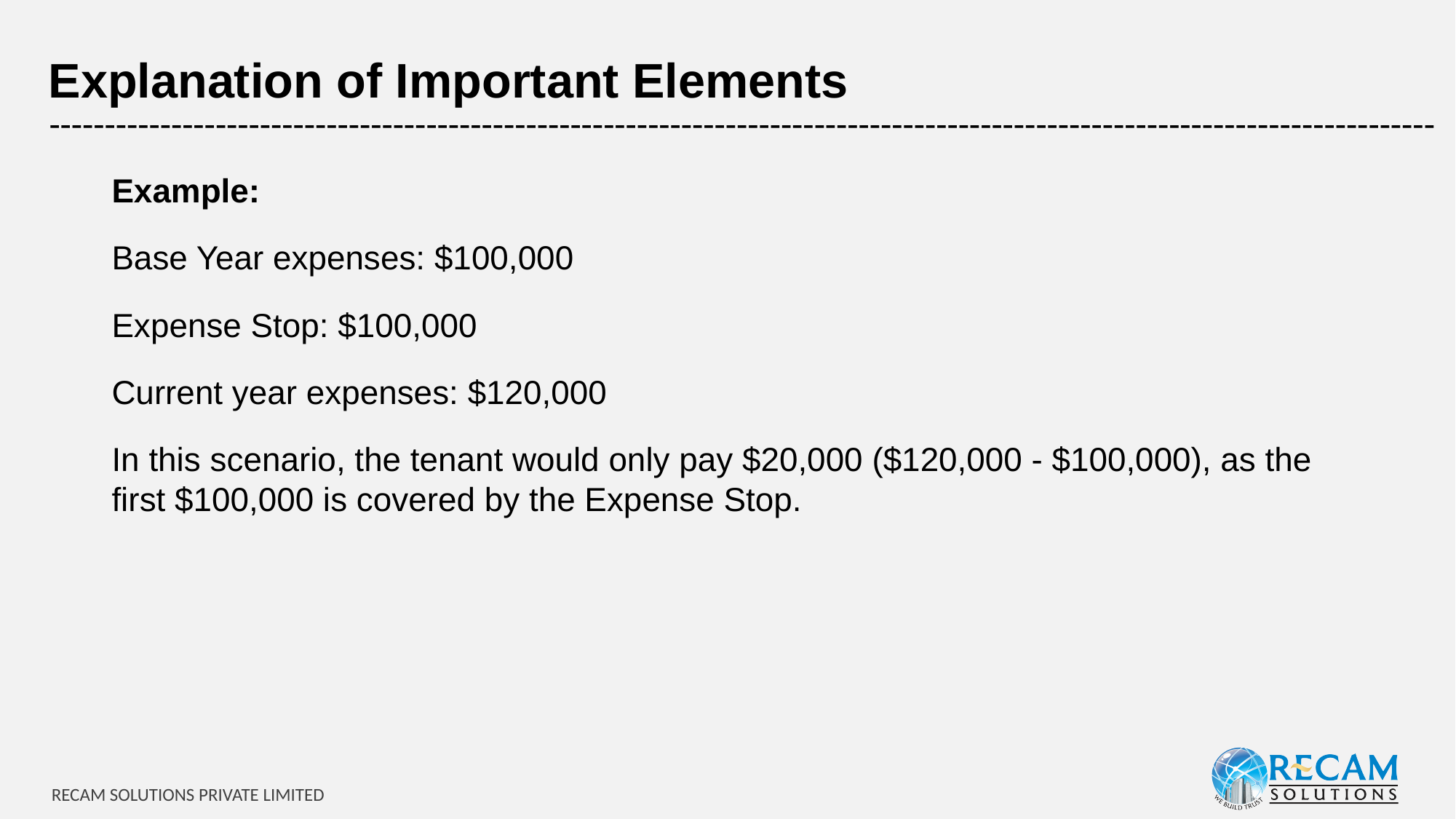

Explanation of Important Elements
-----------------------------------------------------------------------------------------------------------------------------
Example:
Base Year expenses: $100,000
Expense Stop: $100,000
Current year expenses: $120,000
In this scenario, the tenant would only pay $20,000 ($120,000 - $100,000), as the first $100,000 is covered by the Expense Stop.
RECAM SOLUTIONS PRIVATE LIMITED